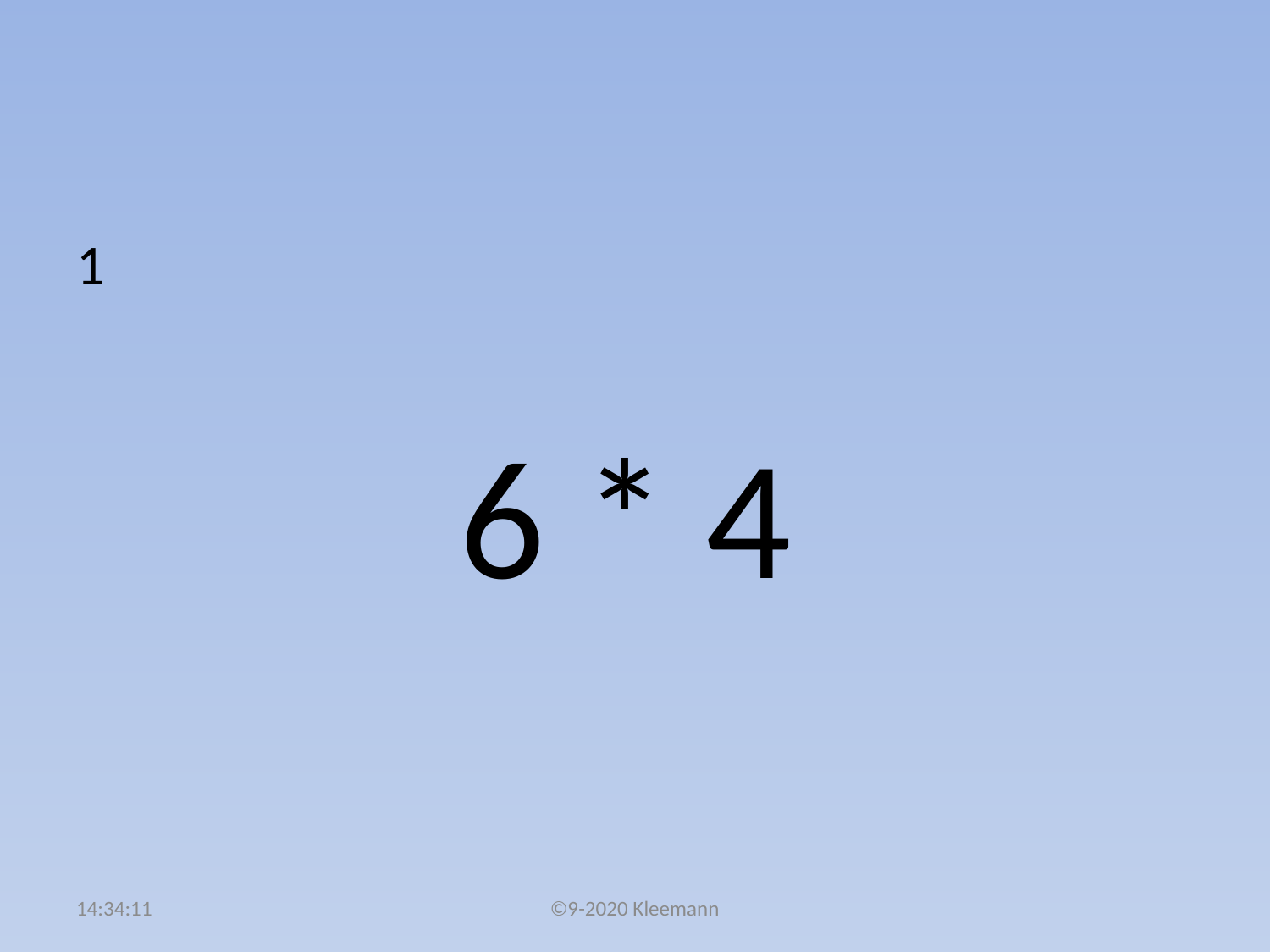

#
1

          6 * 4
14:34:11
©9-2020 Kleemann